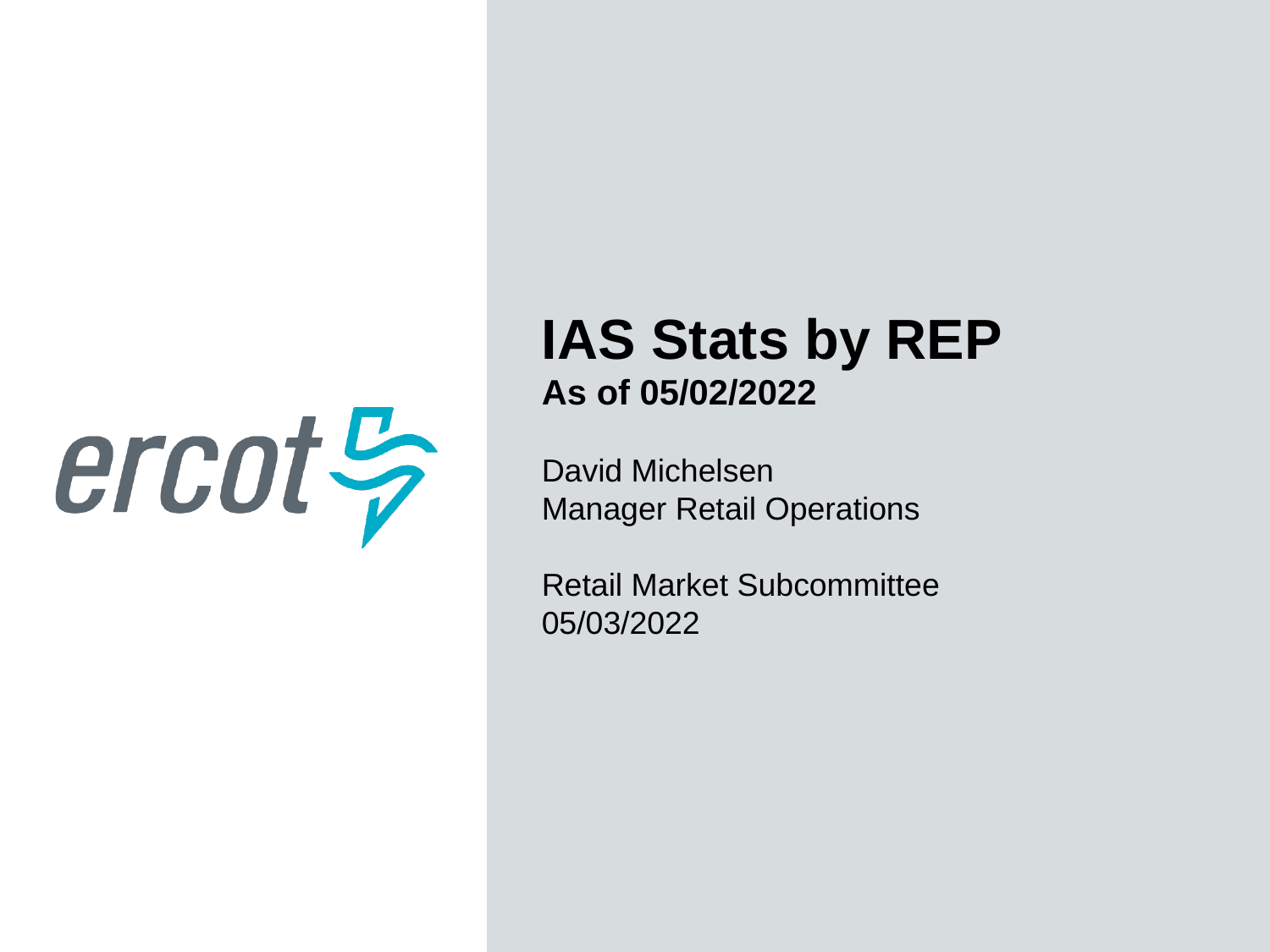

IAS Stats by REP
As of 05/02/2022

David Michelsen
Manager Retail Operations

Retail Market Subcommittee
05/03/2022